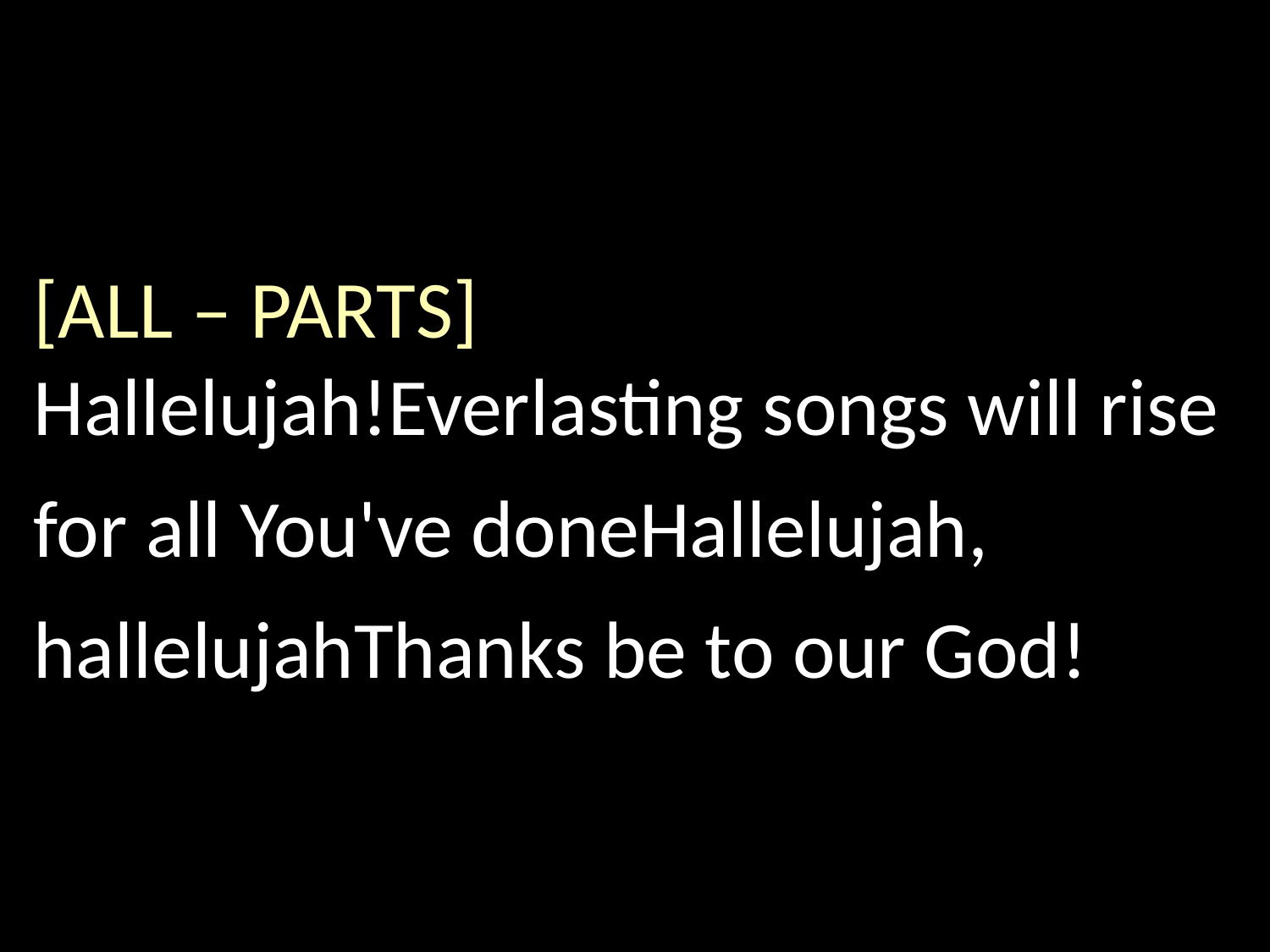

[ALL – PARTS]
Hallelujah! Everlasting songs will rise
for all You've done Hallelujah, hallelujah Thanks be to our God!